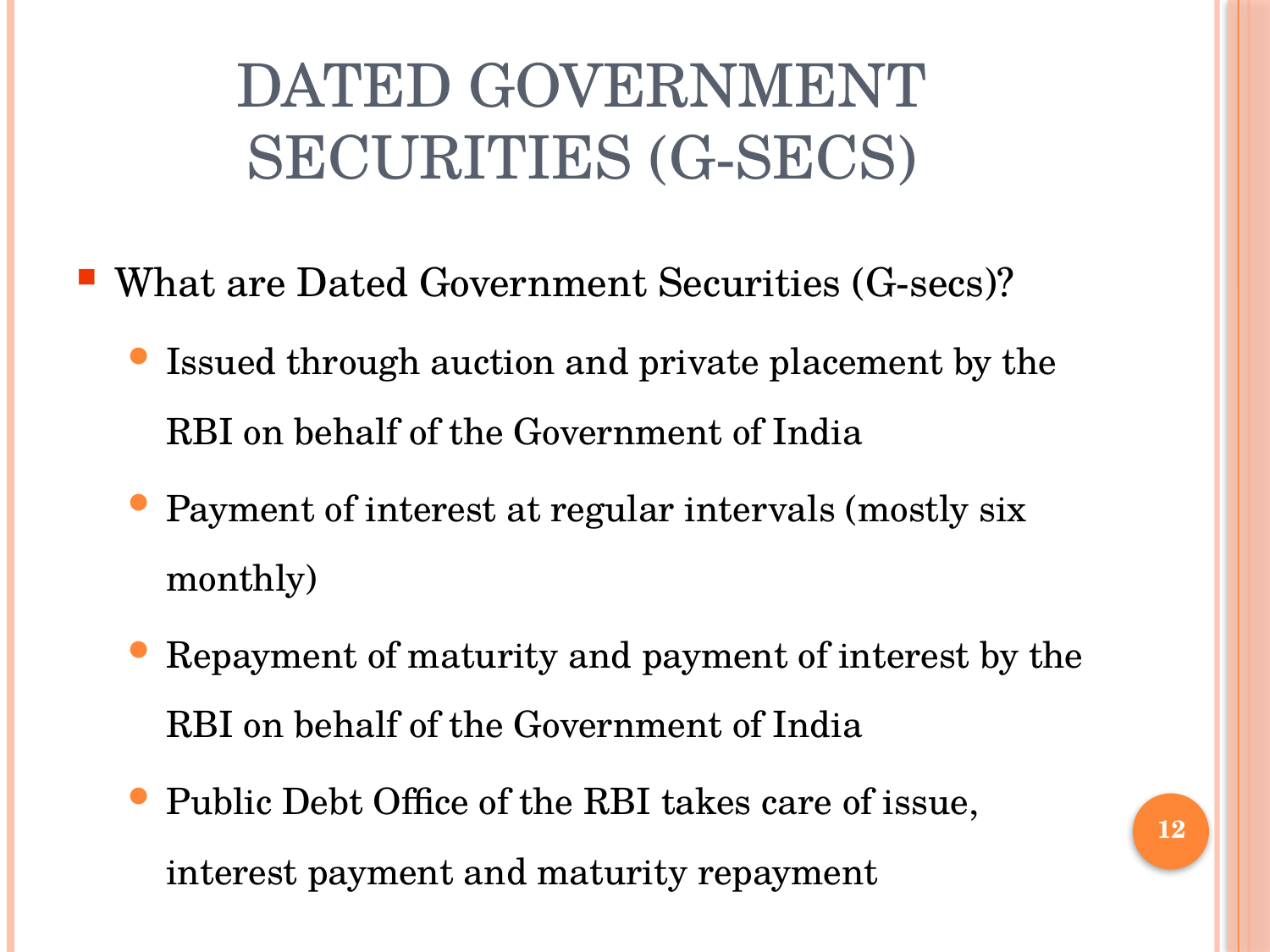

# Dated Government Securities (G-secs)
What are Dated Government Securities (G-secs)?
Issued through auction and private placement by the RBI on behalf of the Government of India
Payment of interest at regular intervals (mostly six monthly)
Repayment of maturity and payment of interest by the RBI on behalf of the Government of India
Public Debt Office of the RBI takes care of issue, interest payment and maturity repayment
12